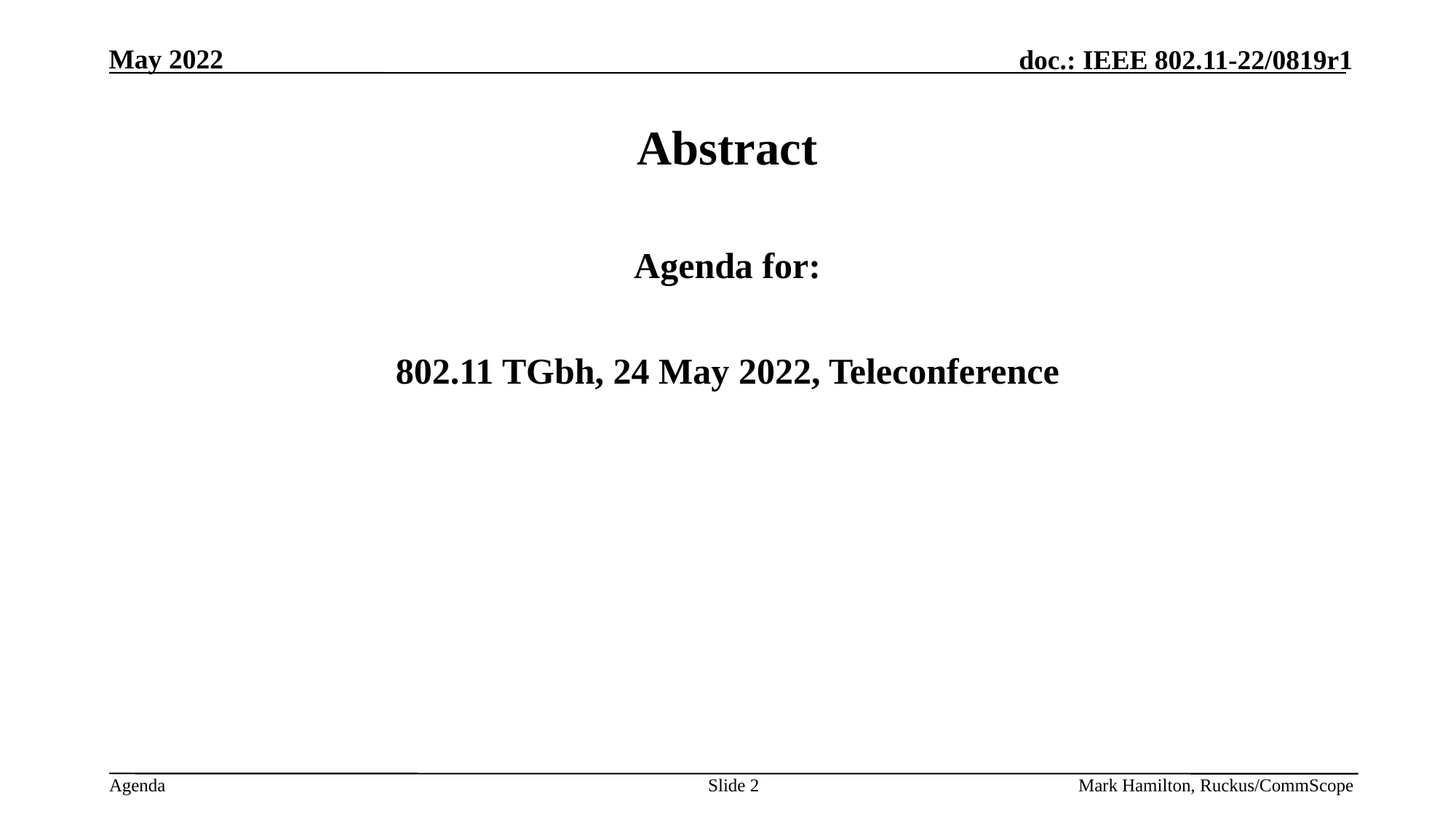

# Abstract
Agenda for:

802.11 TGbh, 24 May 2022, Teleconference
Slide 2